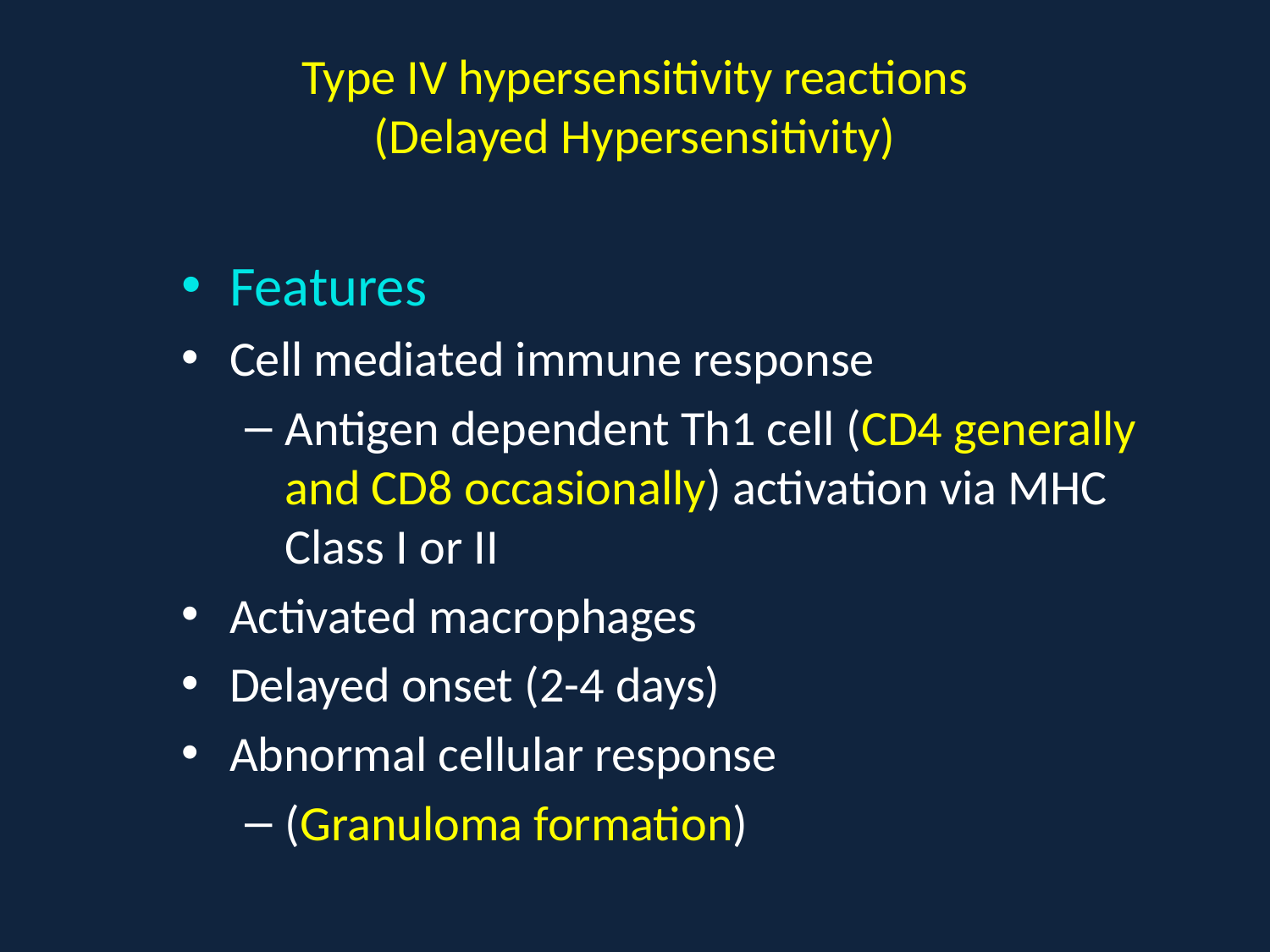

Type IV hypersensitivity reactions
(Delayed Hypersensitivity)
Features
Cell mediated immune response
Antigen dependent Th1 cell (CD4 generally and CD8 occasionally) activation via MHC Class I or II
Activated macrophages
Delayed onset (2-4 days)
Abnormal cellular response
(Granuloma formation)